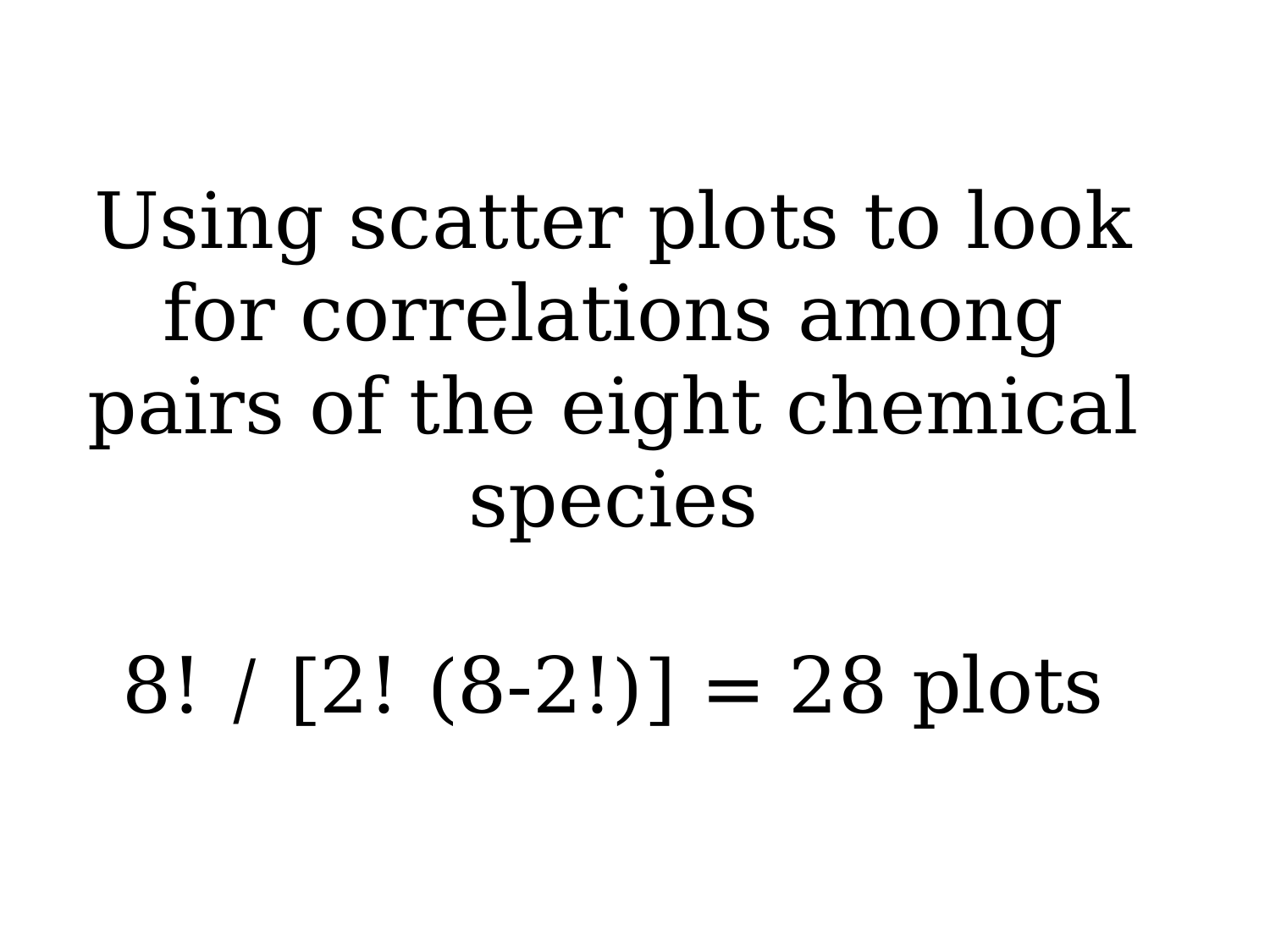

# Using scatter plots to look for correlations among pairs of the eight chemical species 8! / [2! (8-2!)] = 28 plots